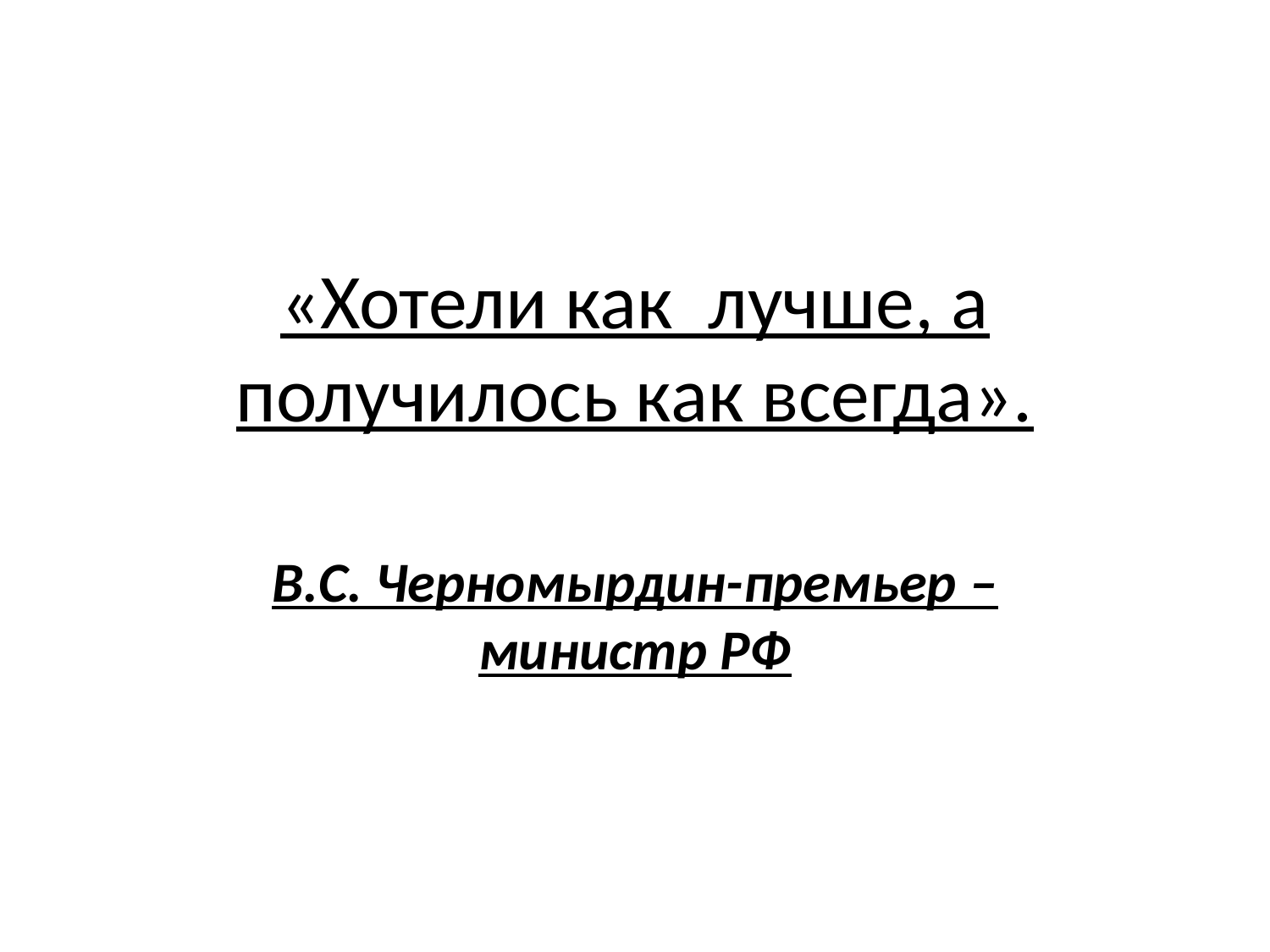

# «Хотели как  лучше, а получилось как всегда».
В.С. Черномырдин-премьер –министр РФ